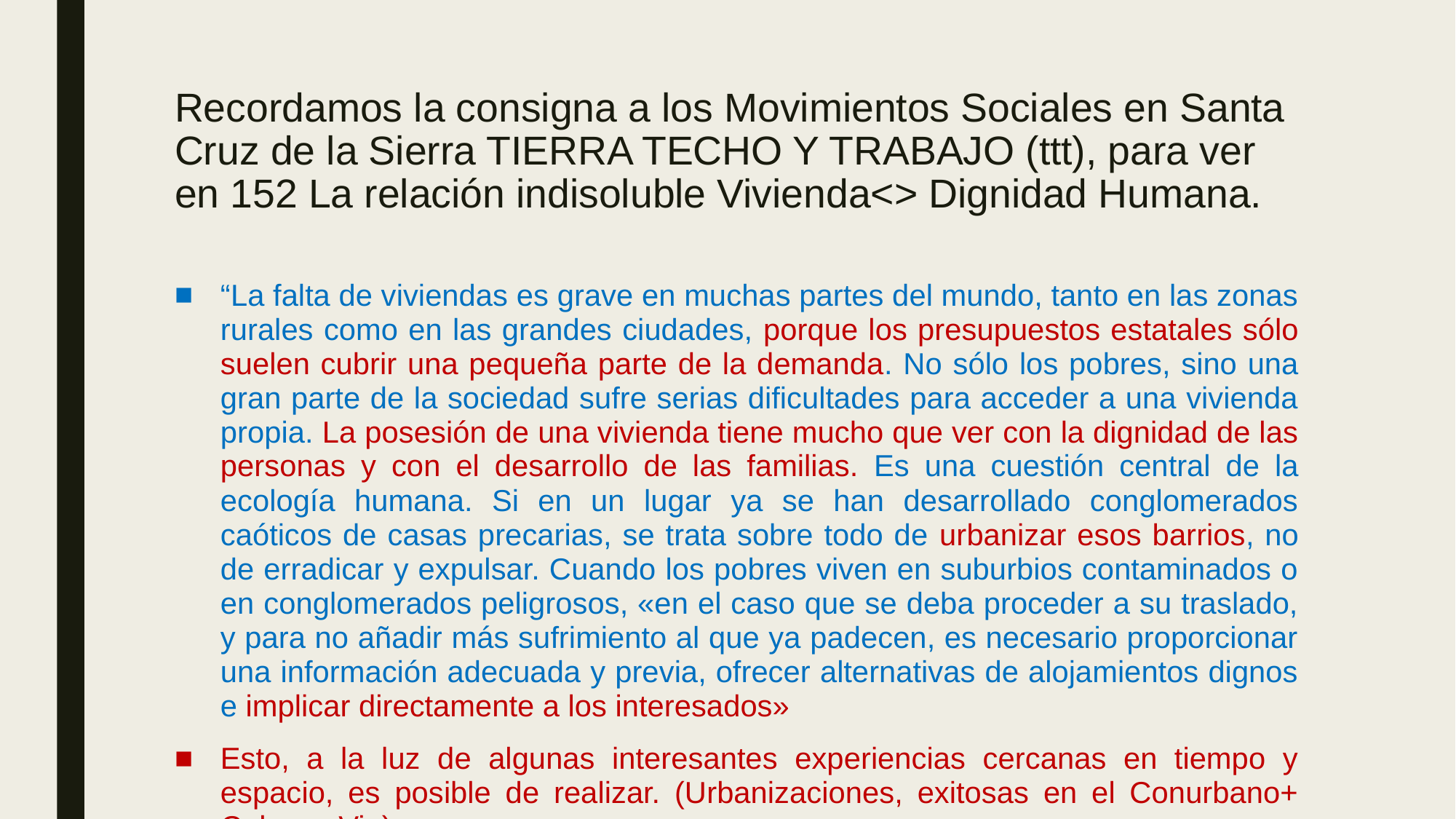

# Recordamos la consigna a los Movimientos Sociales en Santa Cruz de la Sierra TIERRA TECHO Y TRABAJO (ttt), para ver en 152 La relación indisoluble Vivienda<> Dignidad Humana.
“La falta de viviendas es grave en muchas partes del mundo, tanto en las zonas rurales como en las grandes ciudades, porque los presupuestos estatales sólo suelen cubrir una pequeña parte de la demanda. No sólo los pobres, sino una gran parte de la sociedad sufre serias dificultades para acceder a una vivienda propia. La posesión de una vivienda tiene mucho que ver con la dignidad de las personas y con el desarrollo de las familias. Es una cuestión central de la ecología humana. Si en un lugar ya se han desarrollado conglomerados caóticos de casas precarias, se trata sobre todo de urbanizar esos barrios, no de erradicar y expulsar. Cuando los pobres viven en suburbios contaminados o en conglomerados peligrosos, «en el caso que se deba proceder a su traslado, y para no añadir más sufrimiento al que ya padecen, es necesario proporcionar una información adecuada y previa, ofrecer alternativas de alojamientos dignos e implicar directamente a los interesados»
Esto, a la luz de algunas interesantes experiencias cercanas en tiempo y espacio, es posible de realizar. (Urbanizaciones, exitosas en el Conurbano+ Cabrera Vio)